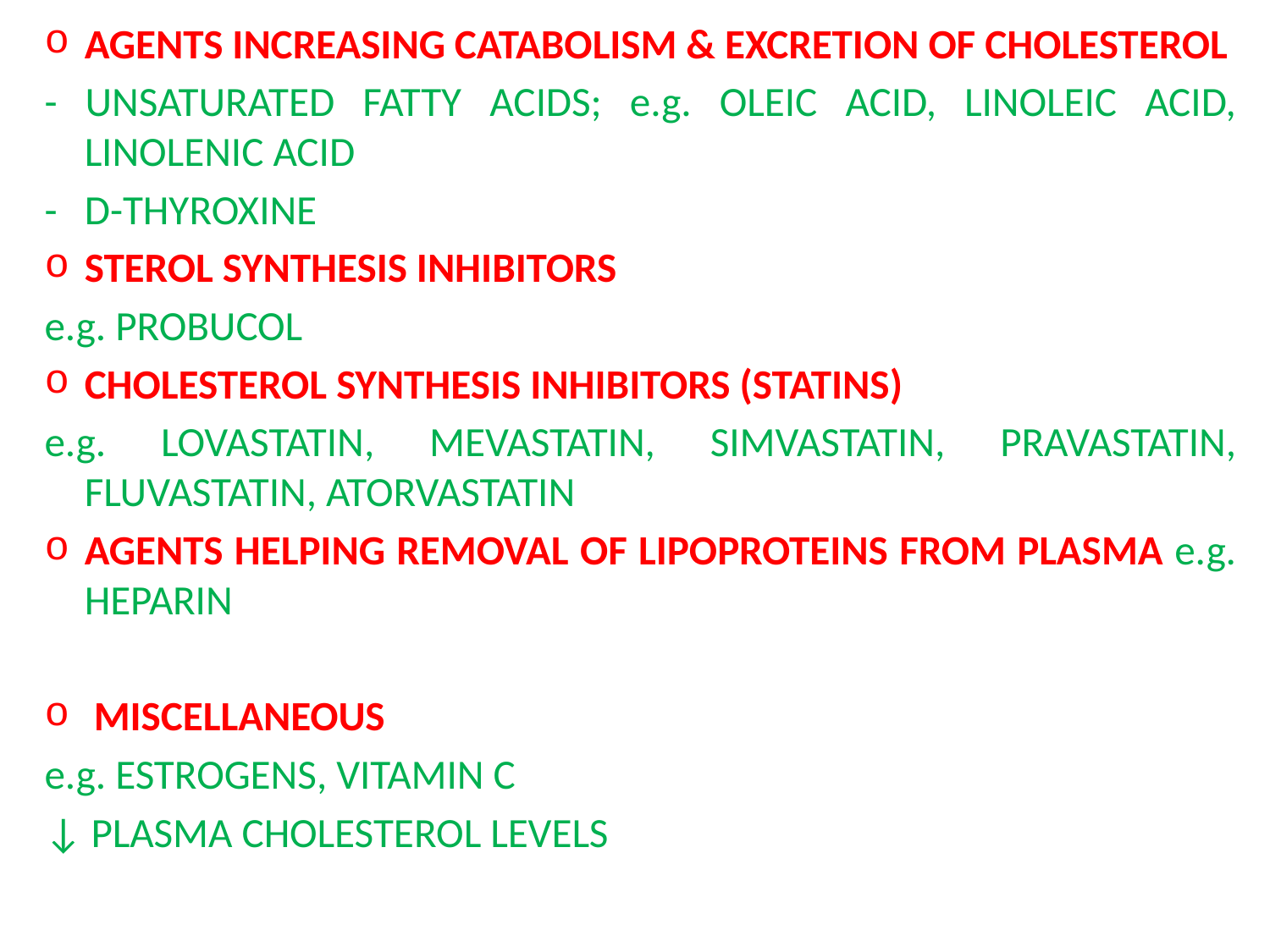

AGENTS INCREASING CATABOLISM & EXCRETION OF CHOLESTEROL
- UNSATURATED FATTY ACIDS; e.g. OLEIC ACID, LINOLEIC ACID, LINOLENIC ACID
- 	D-THYROXINE
STEROL SYNTHESIS INHIBITORS
e.g. PROBUCOL
CHOLESTEROL SYNTHESIS INHIBITORS (STATINS)
e.g. LOVASTATIN, MEVASTATIN, SIMVASTATIN, PRAVASTATIN, FLUVASTATIN, ATORVASTATIN
AGENTS HELPING REMOVAL OF LIPOPROTEINS FROM PLASMA e.g. HEPARIN

 MISCELLANEOUS
e.g. ESTROGENS, VITAMIN C
↓ PLASMA CHOLESTEROL LEVELS